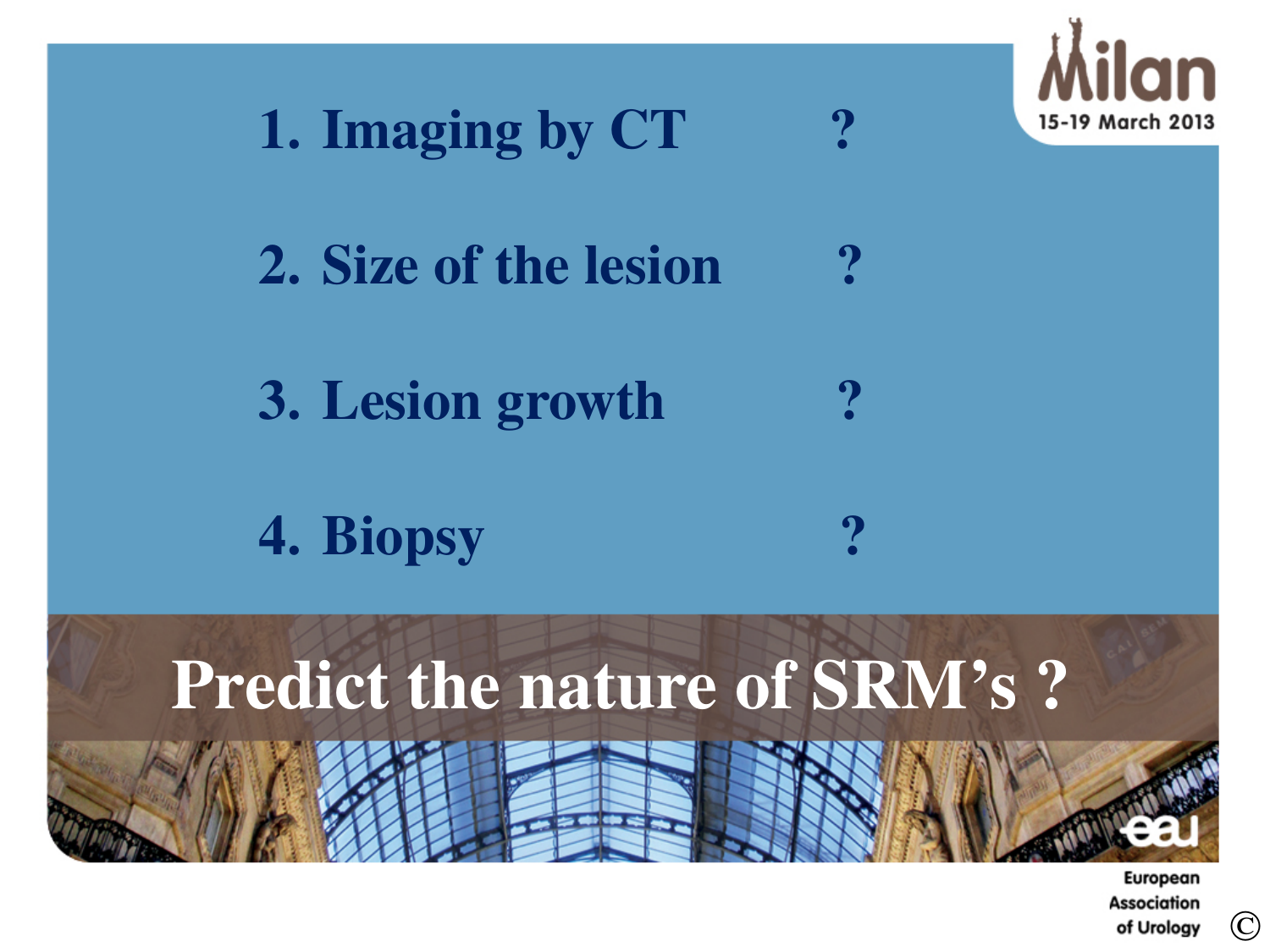

Imaging by CT          ?

Size of the lesion        ?

Lesion growth            ?

Biopsy                         ?
Predict the nature of SRM’s ?